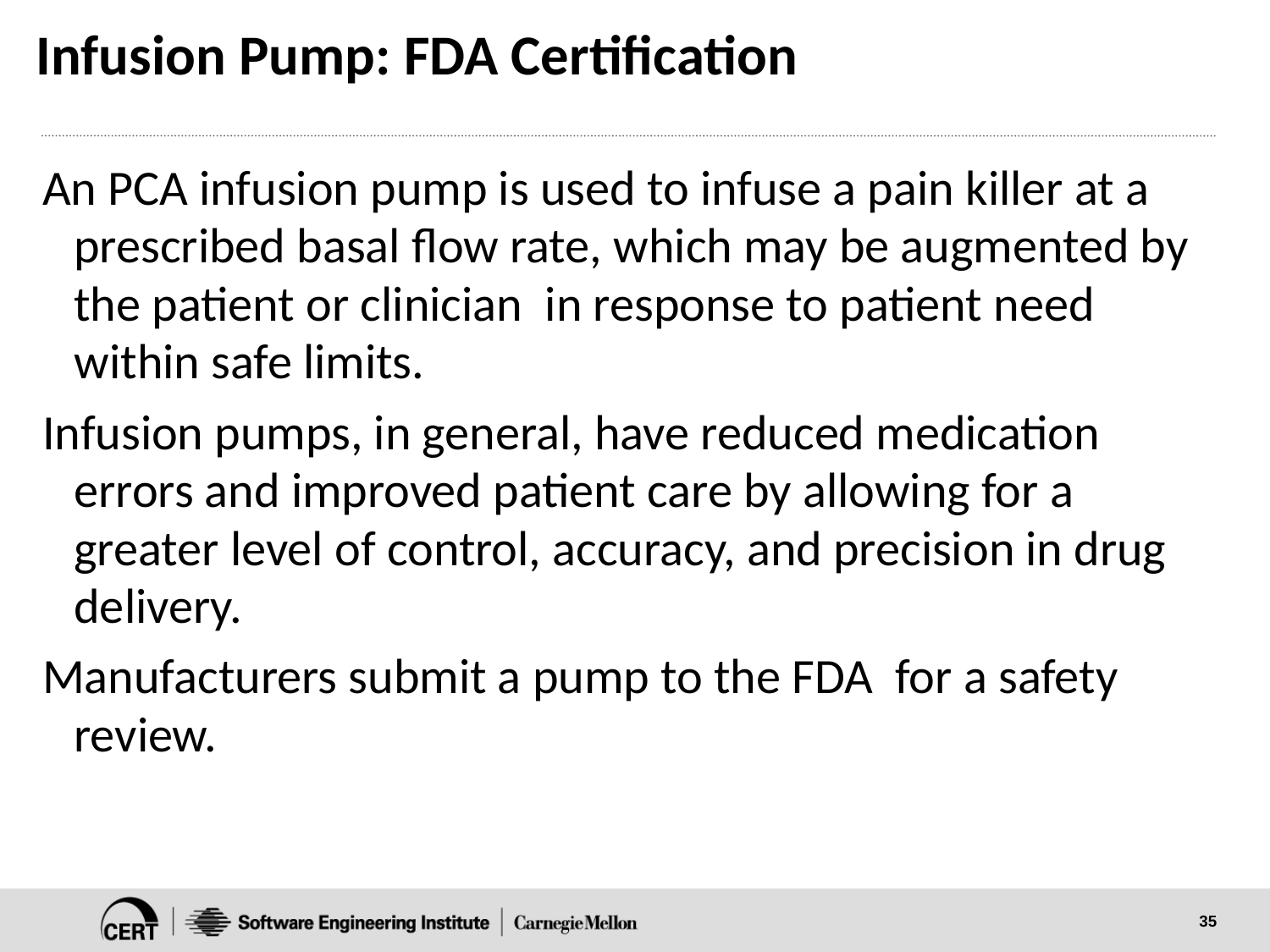

# Infusion Pump: FDA Certification
An PCA infusion pump is used to infuse a pain killer at a prescribed basal ﬂow rate, which may be augmented by the patient or clinician  in response to patient need within safe limits.
Infusion pumps, in general, have reduced medication errors and improved patient care by allowing for a greater level of control, accuracy, and precision in drug delivery.
Manufacturers submit a pump to the FDA  for a safety review.